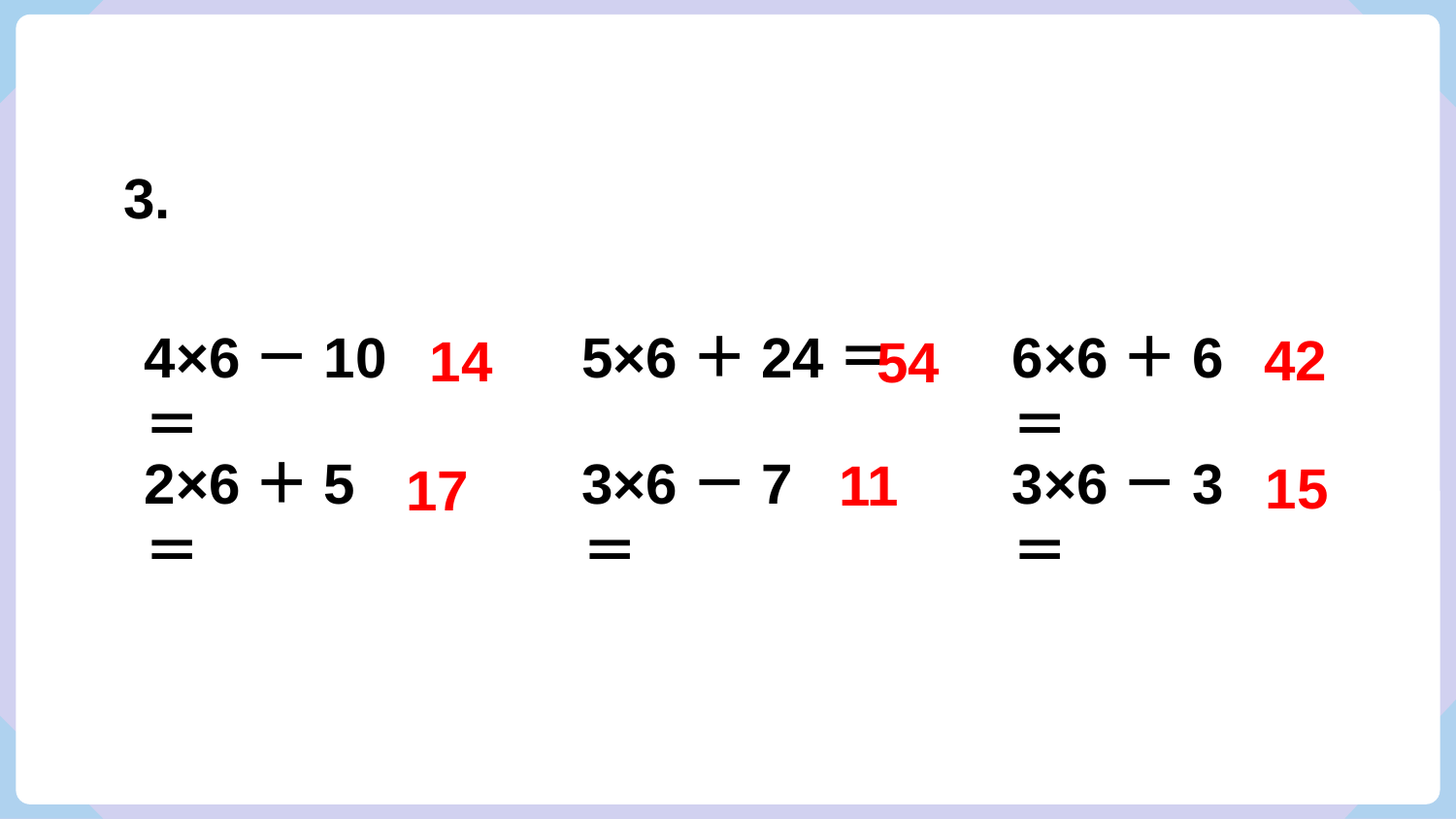

3.
42
14
54
4×6－10＝
2×6＋5＝
5×6＋24＝
3×6－7＝
6×6＋6＝
3×6－3＝
11
15
17